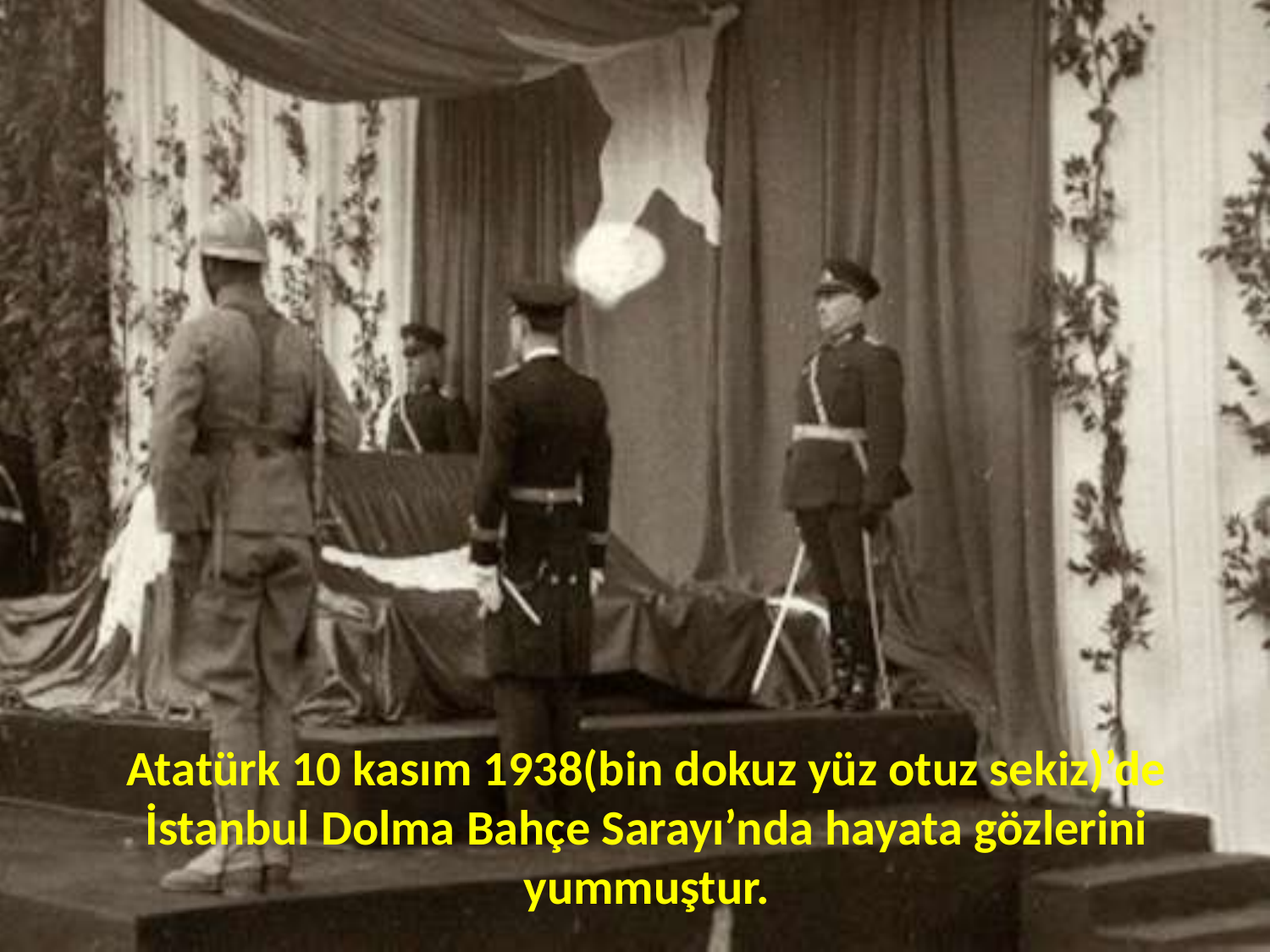

# Atatürk 10 kasım 1938(bin dokuz yüz otuz sekiz)’de İstanbul Dolma Bahçe Sarayı’nda hayata gözlerini yummuştur.